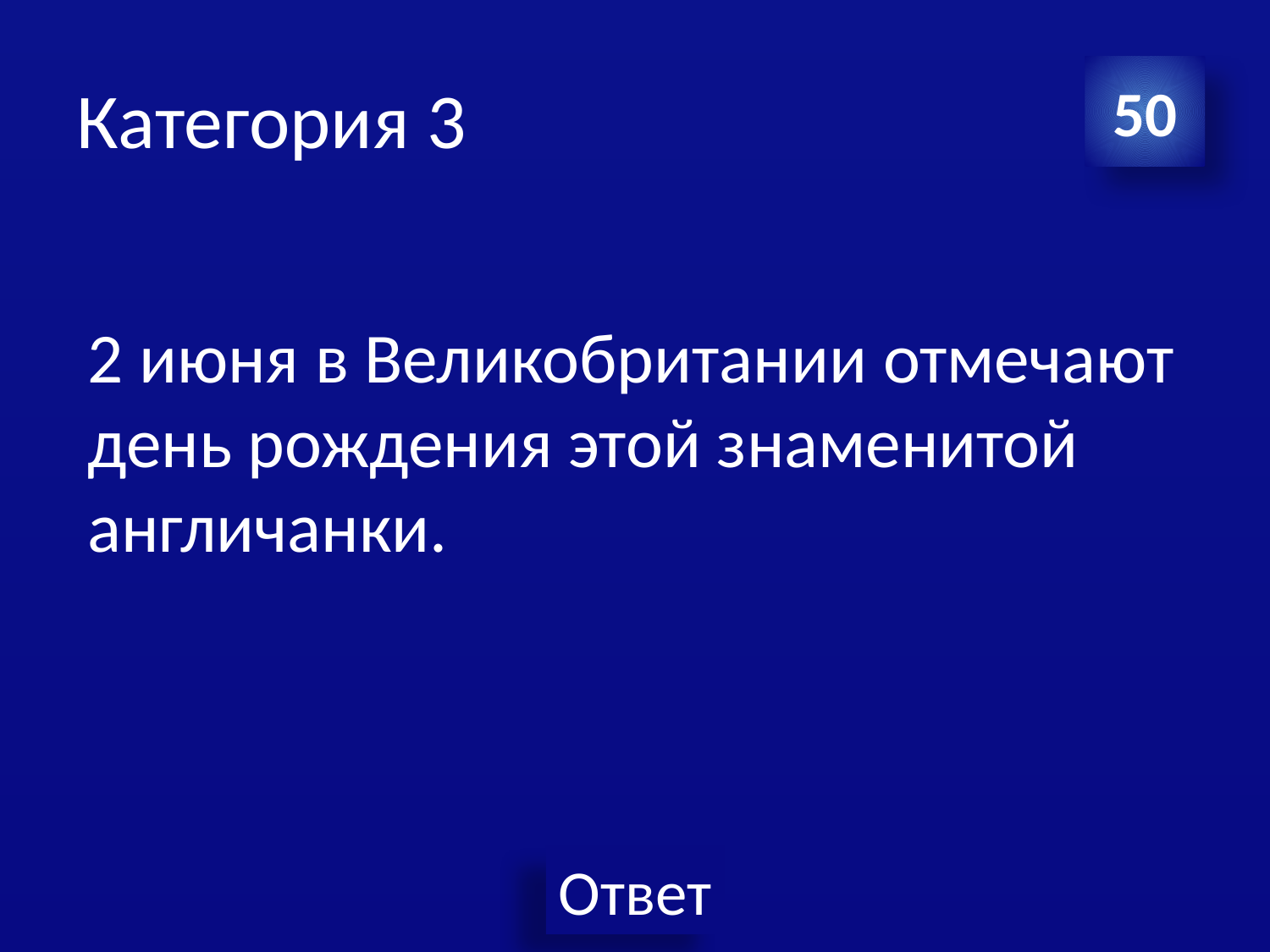

# Категория 3
50
2 июня в Великобритании отмечают день рождения этой знаменитой англичанки.